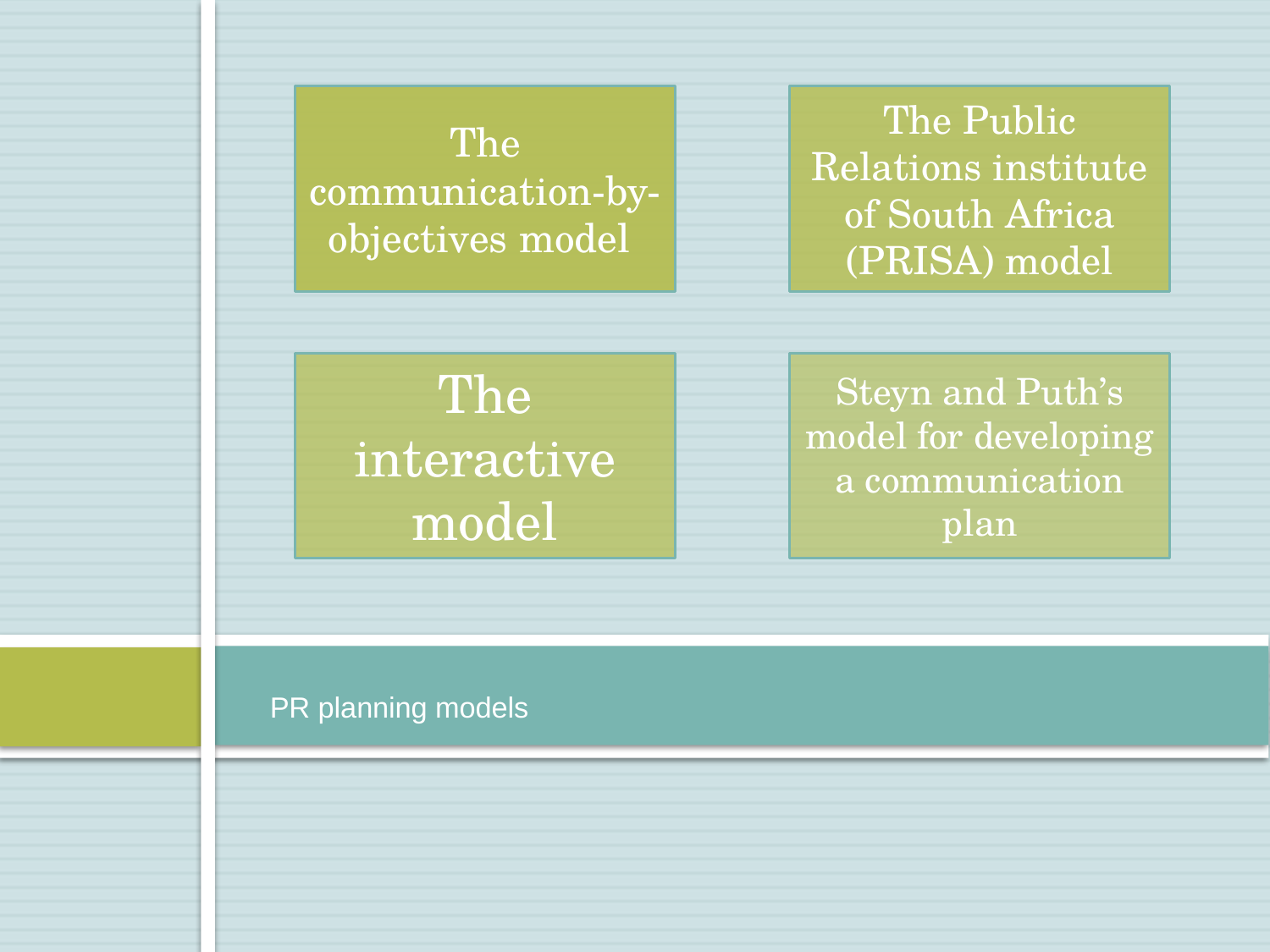

The communication-by-objectives model
The Public Relations institute of South Africa (PRISA) model
The interactive model
Steyn and Puth’s model for developing a communication plan
# PR planning models